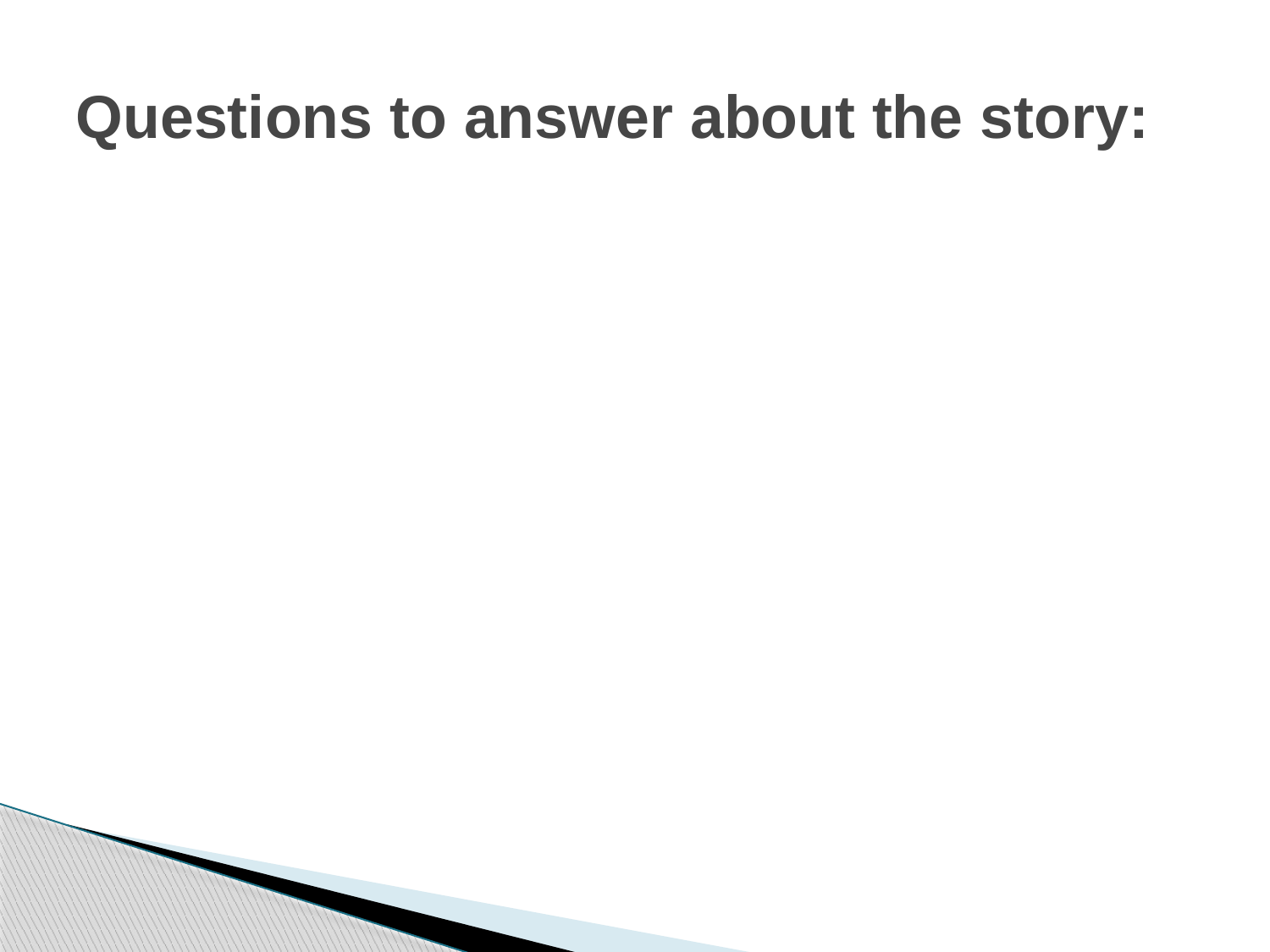

# Questions to answer about the story: